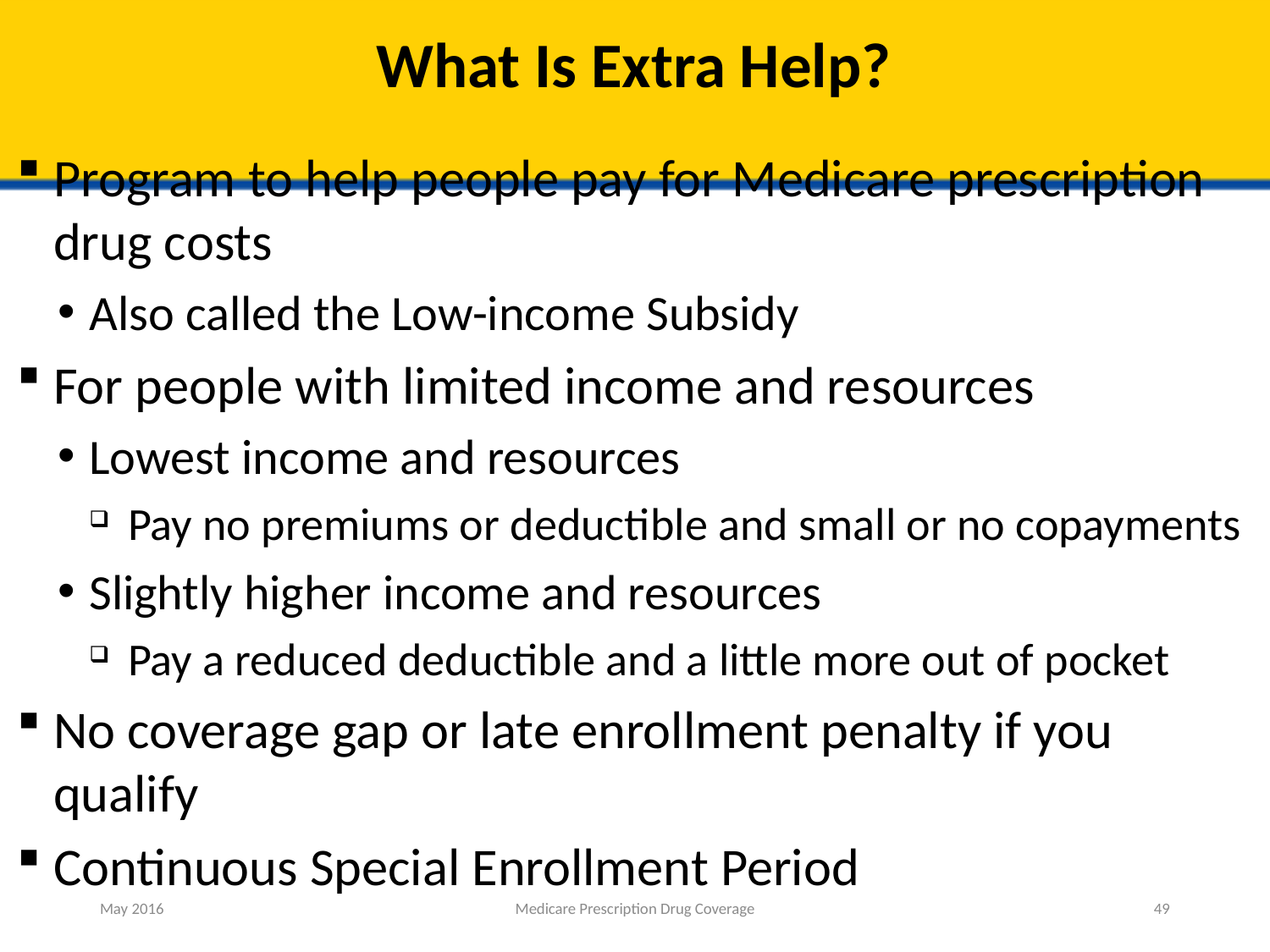

# What Is Extra Help?
Program to help people pay for Medicare prescription drug costs
Also called the Low-income Subsidy
For people with limited income and resources
Lowest income and resources
Pay no premiums or deductible and small or no copayments
Slightly higher income and resources
Pay a reduced deductible and a little more out of pocket
No coverage gap or late enrollment penalty if you qualify
Continuous Special Enrollment Period
May 2016
Medicare Prescription Drug Coverage
49